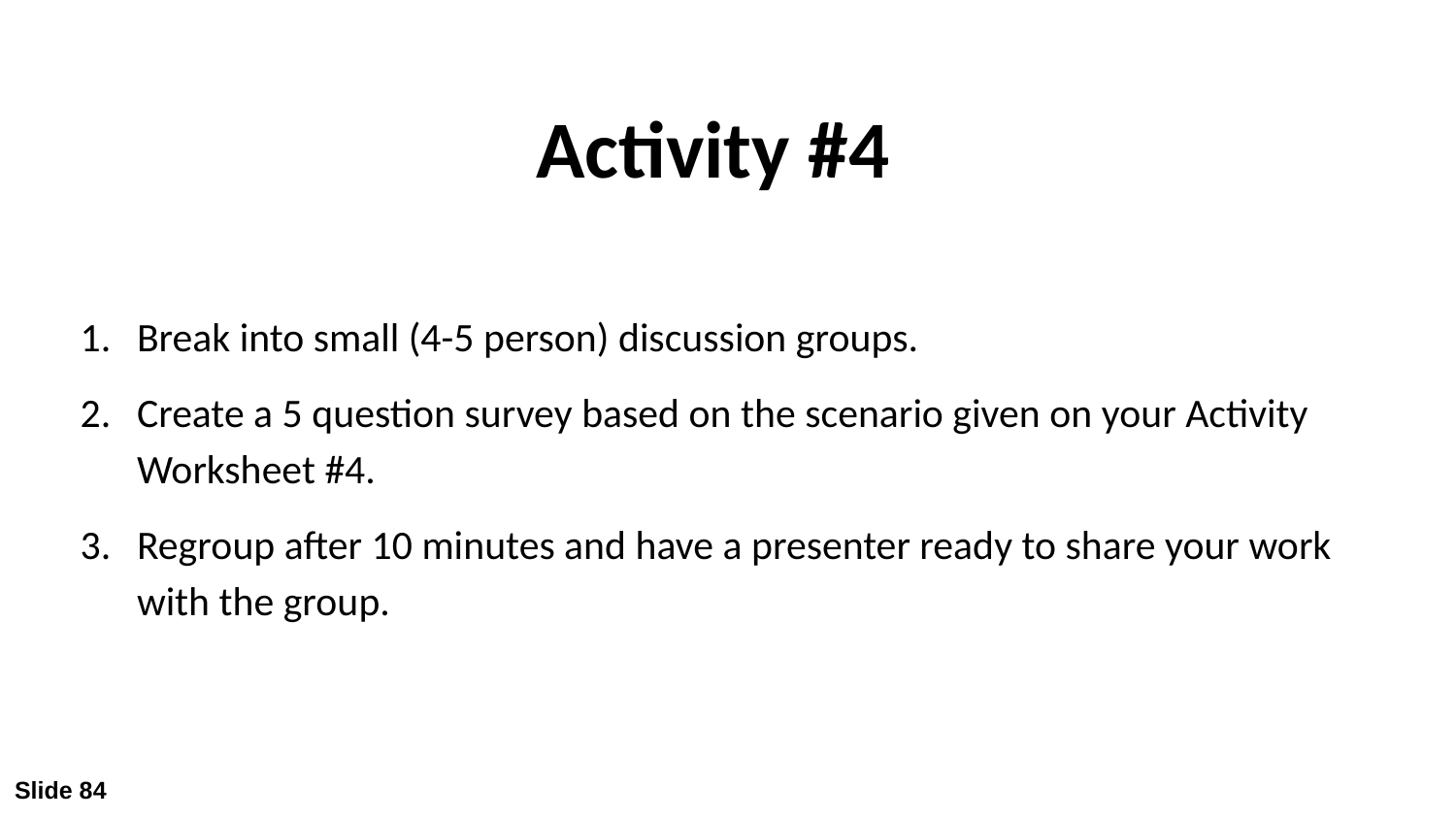

# Activity #4
Break into small (4-5 person) discussion groups.
Create a 5 question survey based on the scenario given on your Activity Worksheet #4.
Regroup after 10 minutes and have a presenter ready to share your work with the group.
Slide 84